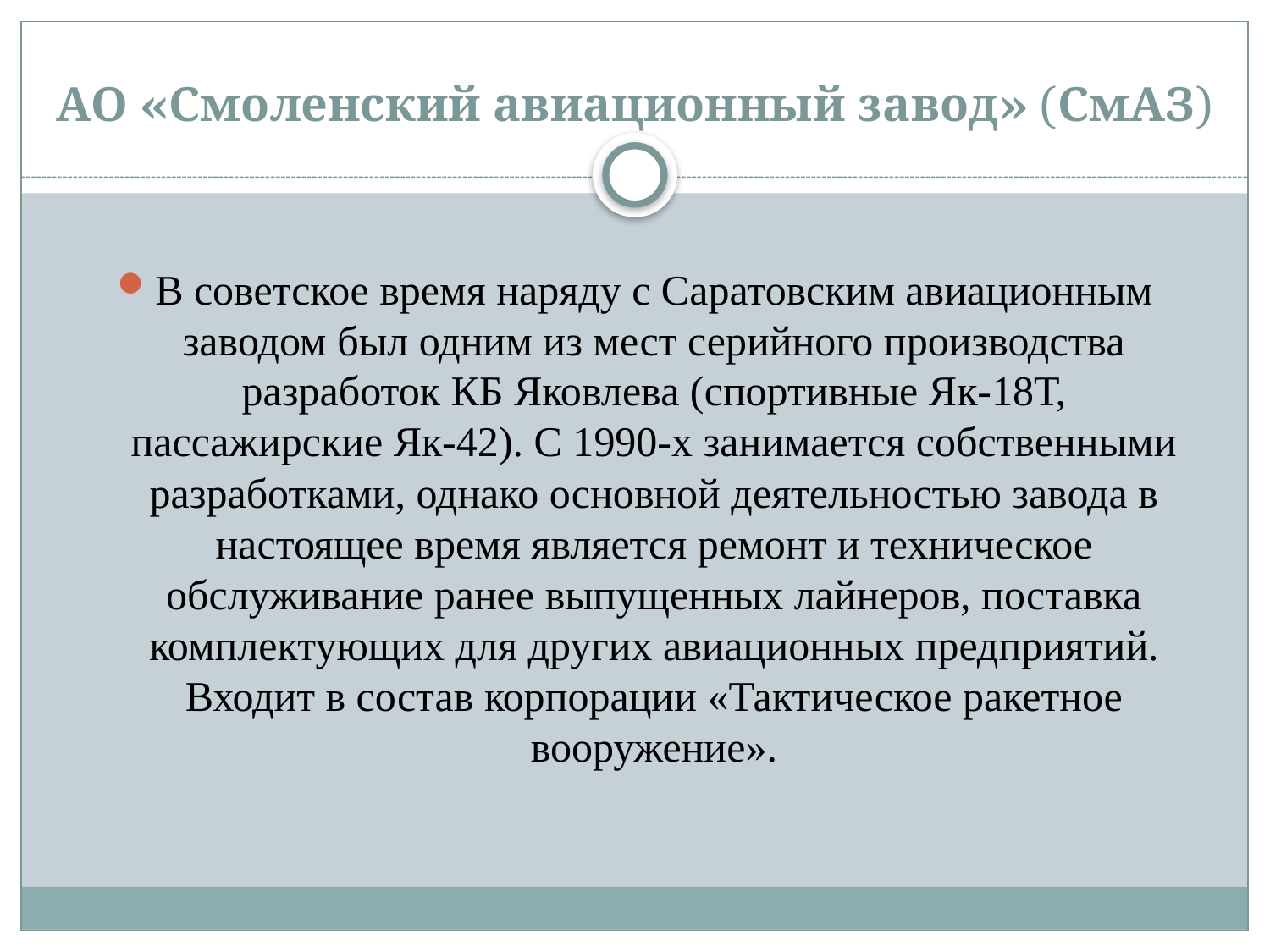

# АО «Смоленский авиационный завод» (СмАЗ)
В советское время наряду с Саратовским авиационным заводом был одним из мест серийного производства разработок КБ Яковлева (спортивные Як-18Т, пассажирские Як-42). С 1990-х занимается собственными разработками, однако основной деятельностью завода в настоящее время является ремонт и техническое обслуживание ранее выпущенных лайнеров, поставка комплектующих для других авиационных предприятий. Входит в состав корпорации «Тактическое ракетное вооружение».